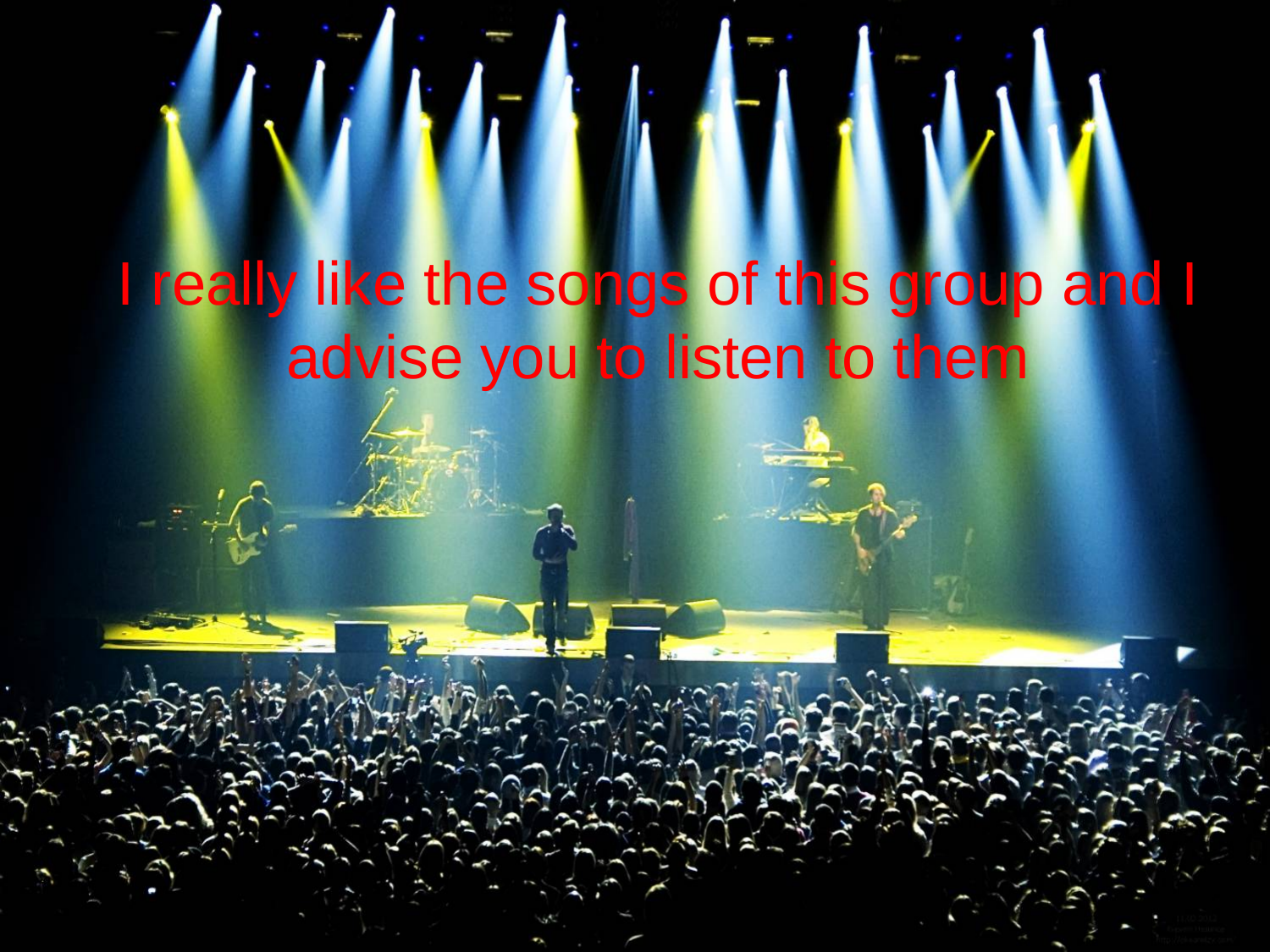

# I really like the songs of this group and I advise you to listen to them